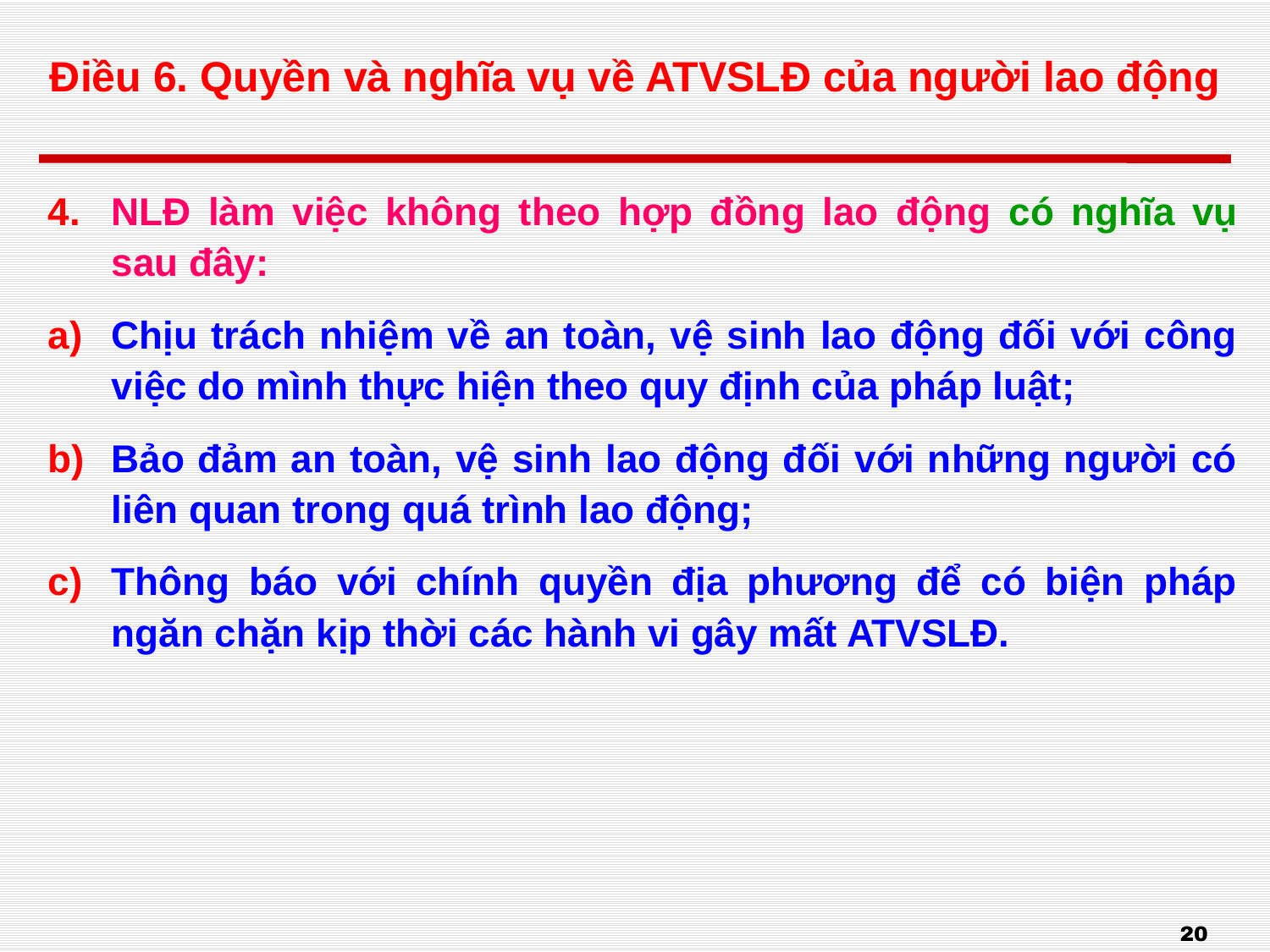

# Điều 6. Quyền và nghĩa vụ về ATVSLĐ của người lao động
NLĐ làm việc không theo hợp đồng lao động có nghĩa vụ sau đây:
Chịu trách nhiệm về an toàn, vệ sinh lao động đối với công việc do mình thực hiện theo quy định của pháp luật;
Bảo đảm an toàn, vệ sinh lao động đối với những người có liên quan trong quá trình lao động;
Thông báo với chính quyền địa phương để có biện pháp ngăn chặn kịp thời các hành vi gây mất ATVSLĐ.